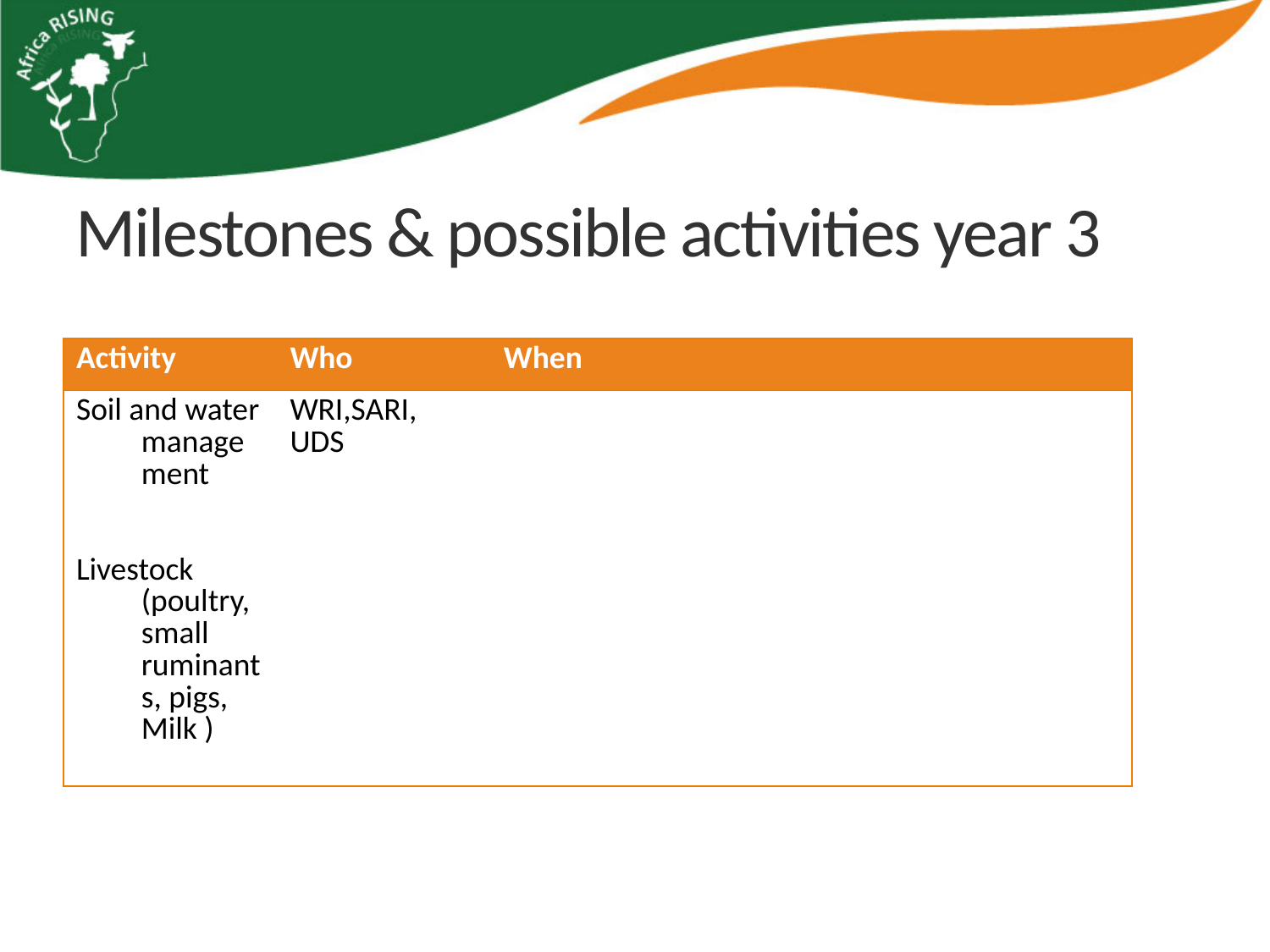

# Milestones & possible activities year 3
| Activity | Who | When |  |  |
| --- | --- | --- | --- | --- |
| Soil and water management Livestock (poultry, small ruminants, pigs, Milk ) | WRI,SARI, UDS |  |  |  |